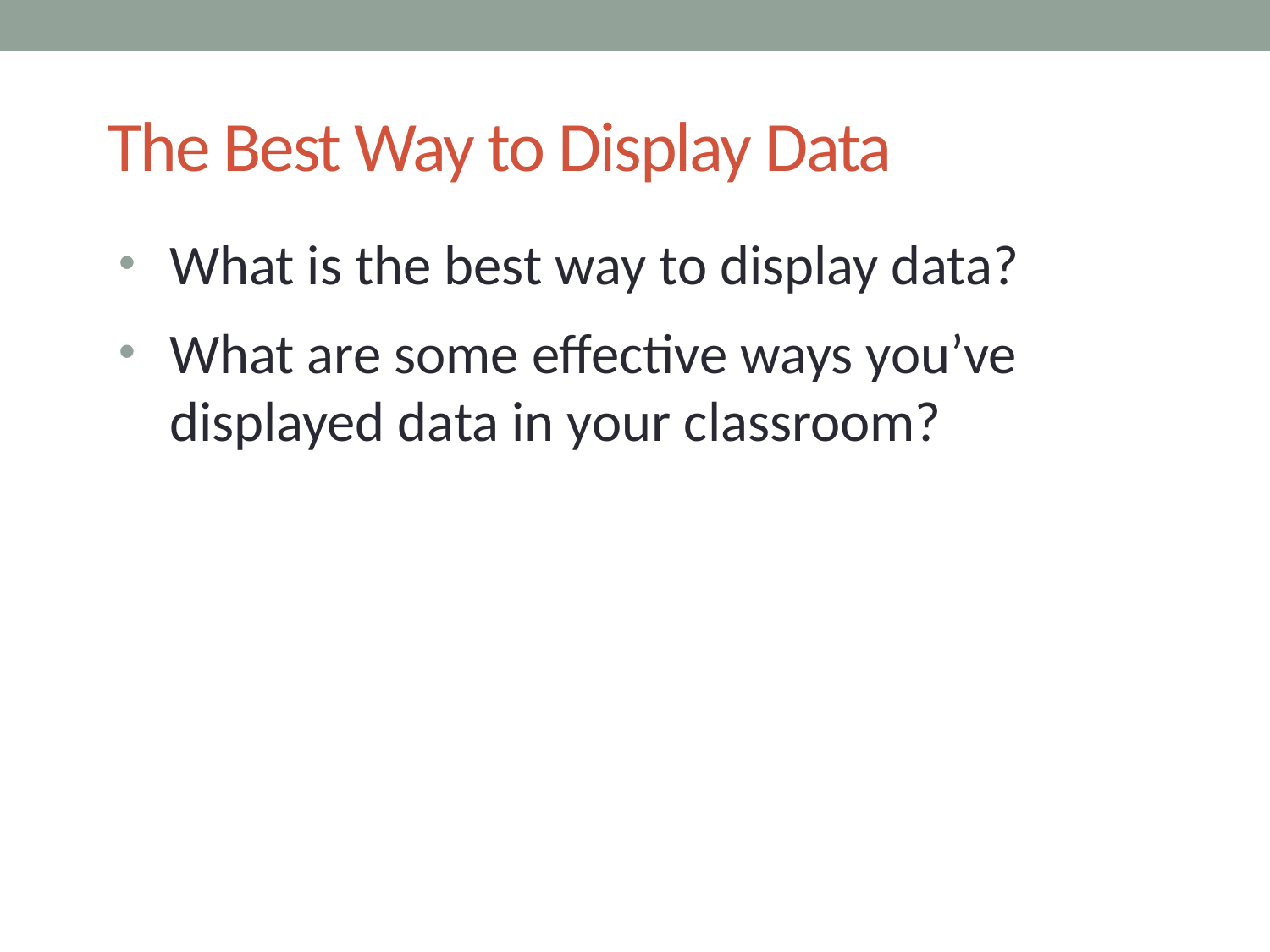

# The Best Way to Display Data
What is the best way to display data?
What are some effective ways you’ve displayed data in your classroom?